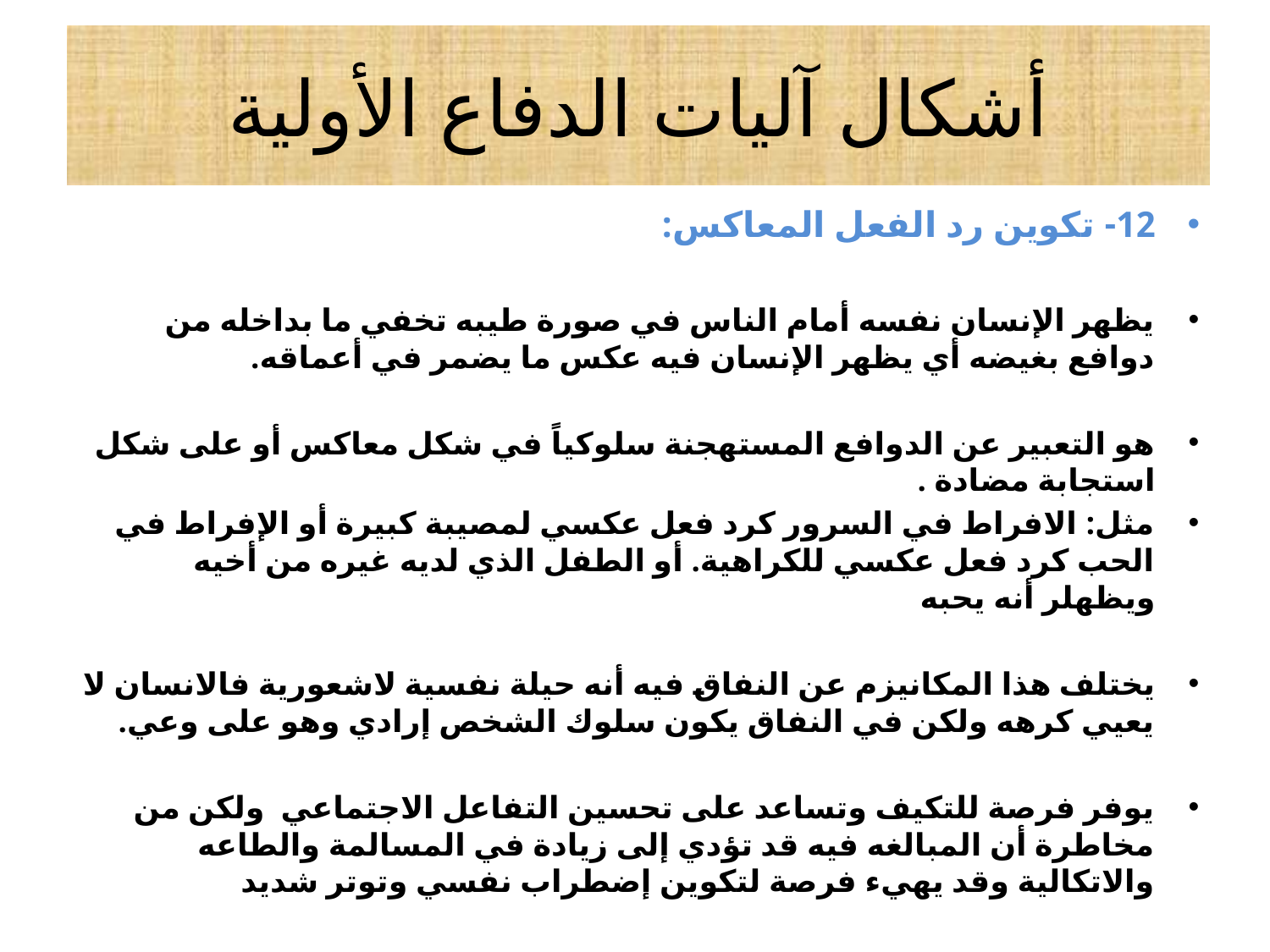

# أشكال آليات الدفاع الأولية
12- تكوين رد الفعل المعاكس:

يظهر الإنسان نفسه أمام الناس في صورة طيبه تخفي ما بداخله من دوافع بغيضه أي يظهر الإنسان فيه عكس ما يضمر في أعماقه.

هو التعبير عن الدوافع المستهجنة سلوكياً في شكل معاكس أو على شكل استجابة مضادة .
مثل: الافراط في السرور كرد فعل عكسي لمصيبة كبيرة أو الإفراط في الحب كرد فعل عكسي للكراهية. أو الطفل الذي لديه غيره من أخيه ويظهلر أنه يحبه

يختلف هذا المكانيزم عن النفاق فيه أنه حيلة نفسية لاشعورية فالانسان لا يعيي كرهه ولكن في النفاق يكون سلوك الشخص إرادي وهو على وعي.

يوفر فرصة للتكيف وتساعد على تحسين التفاعل الاجتماعي  ولكن من مخاطرة أن المبالغه فيه قد تؤدي إلى زيادة في المسالمة والطاعه والاتكالية وقد يهيء فرصة لتكوين إضطراب نفسي وتوتر شديد